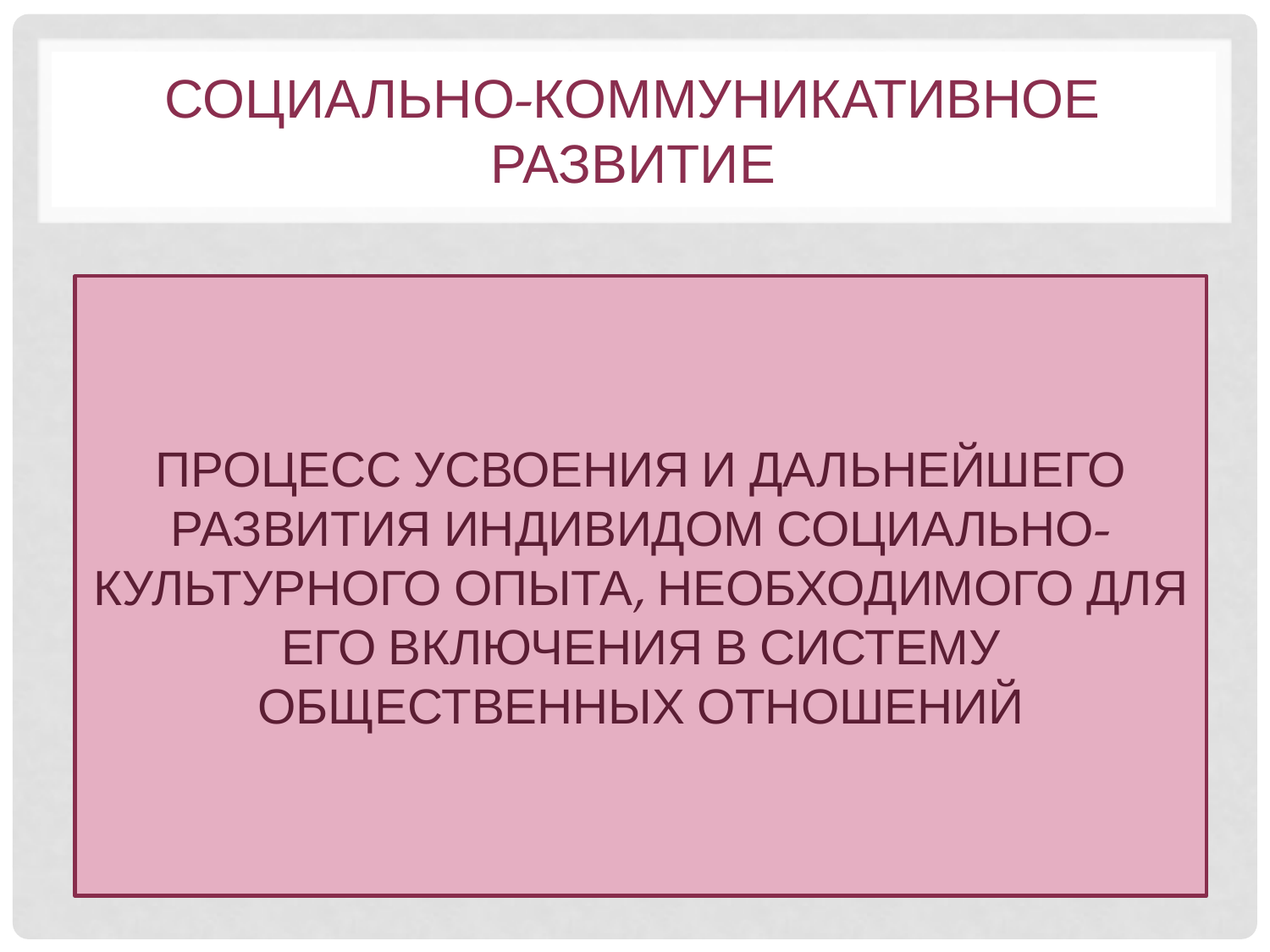

# Социально-коммуникативное развитие
Процесс усвоения и дальнейшего развития индивидом социально-культурного опыта, необходимого для его включения в систему общественных отношений